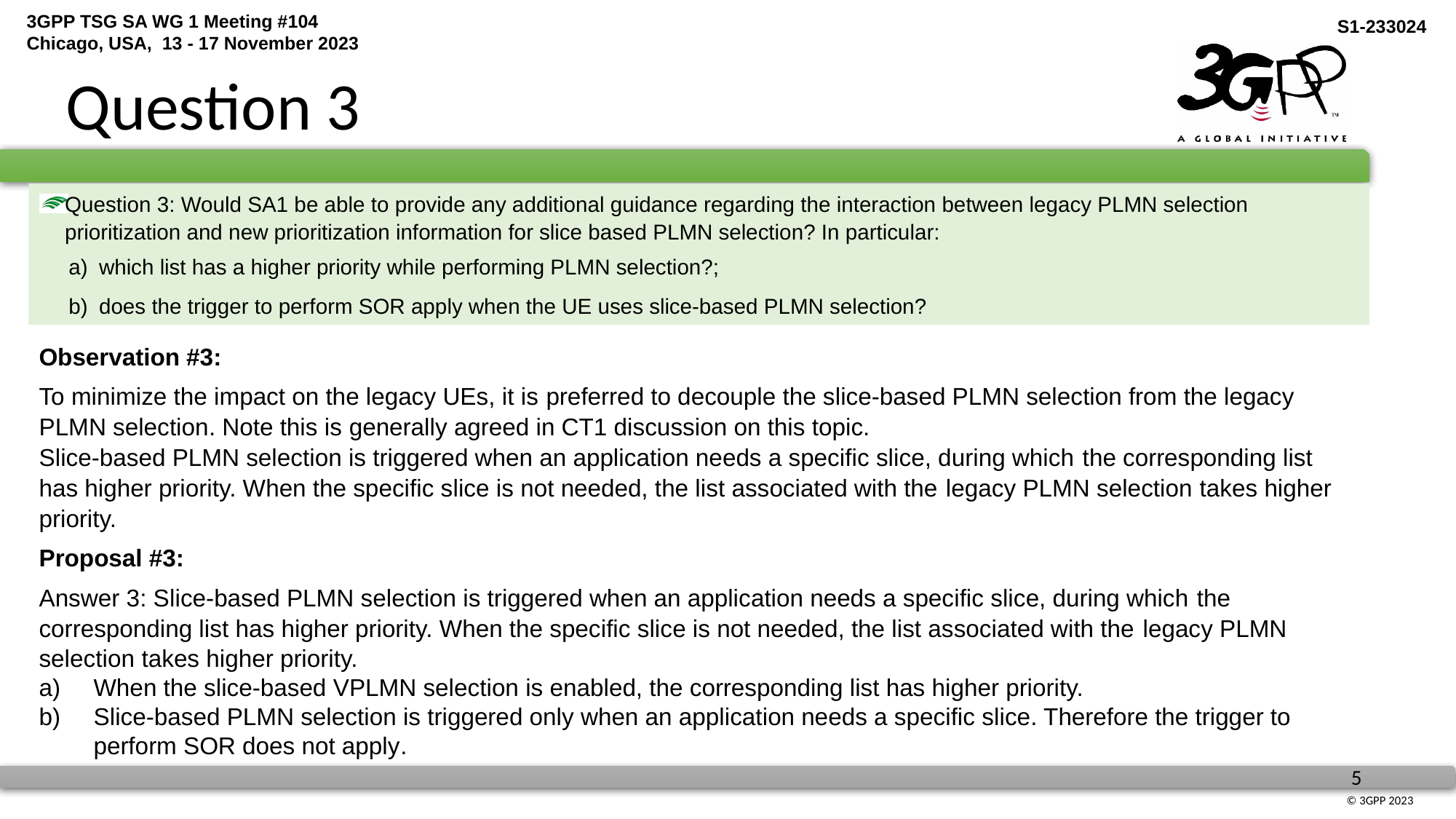

# Question 3
Question 3: Would SA1 be able to provide any additional guidance regarding the interaction between legacy PLMN selection prioritization and new prioritization information for slice based PLMN selection? In particular:
which list has a higher priority while performing PLMN selection?;
does the trigger to perform SOR apply when the UE uses slice-based PLMN selection?
Observation #3:
To minimize the impact on the legacy UEs, it is preferred to decouple the slice-based PLMN selection from the legacy PLMN selection. Note this is generally agreed in CT1 discussion on this topic.
Slice-based PLMN selection is triggered when an application needs a specific slice, during which the corresponding list has higher priority. When the specific slice is not needed, the list associated with the legacy PLMN selection takes higher priority.
Proposal #3:
Answer 3: Slice-based PLMN selection is triggered when an application needs a specific slice, during which the corresponding list has higher priority. When the specific slice is not needed, the list associated with the legacy PLMN selection takes higher priority.
When the slice-based VPLMN selection is enabled, the corresponding list has higher priority.
Slice-based PLMN selection is triggered only when an application needs a specific slice. Therefore the trigger to perform SOR does not apply.